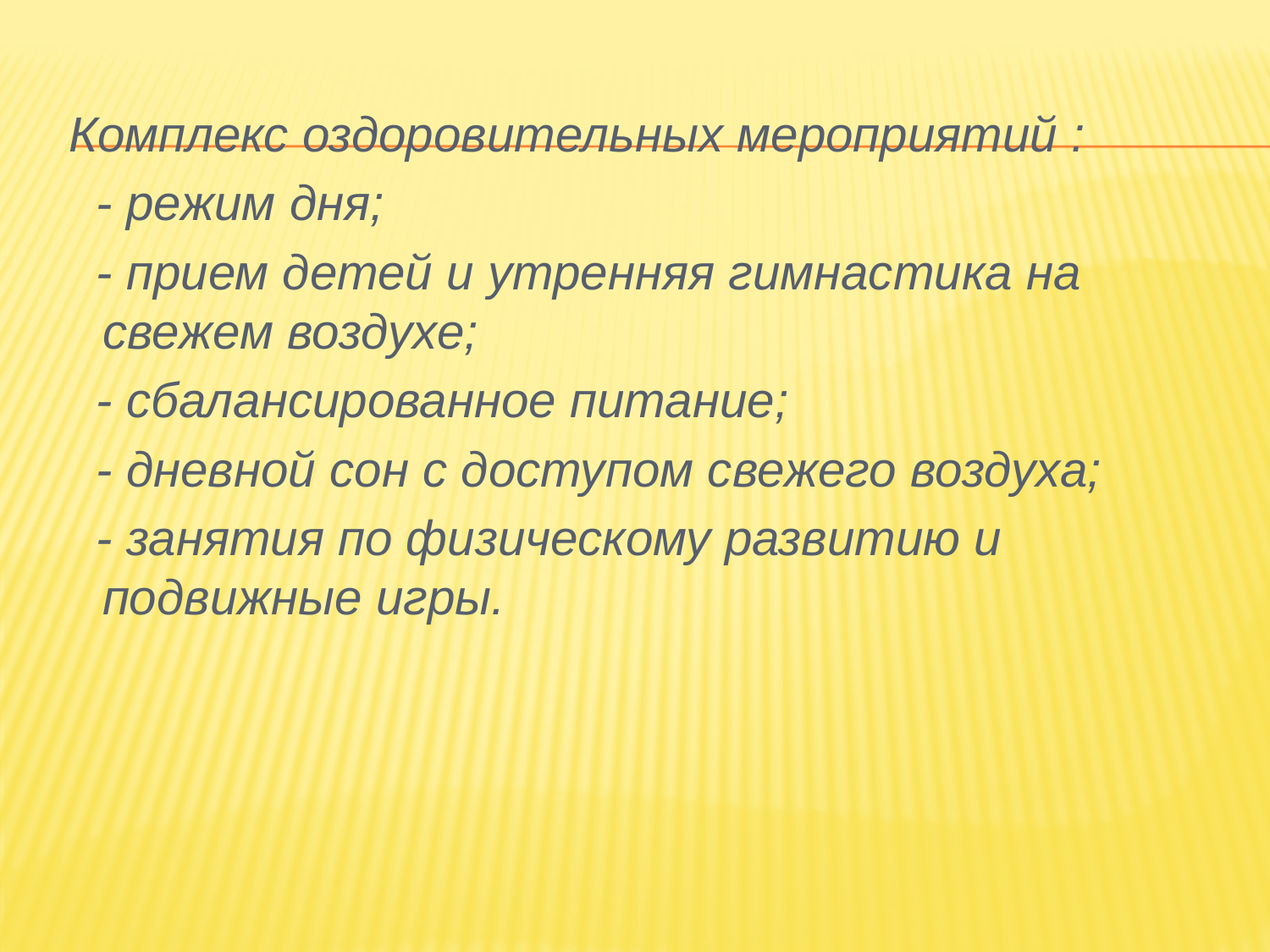

Комплекс оздоровительных мероприятий :
   - режим дня;
   - прием детей и утренняя гимнастика на свежем воздухе;
   - сбалансированное питание;
   - дневной сон с доступом свежего воздуха;
   - занятия по физическому развитию и подвижные игры.